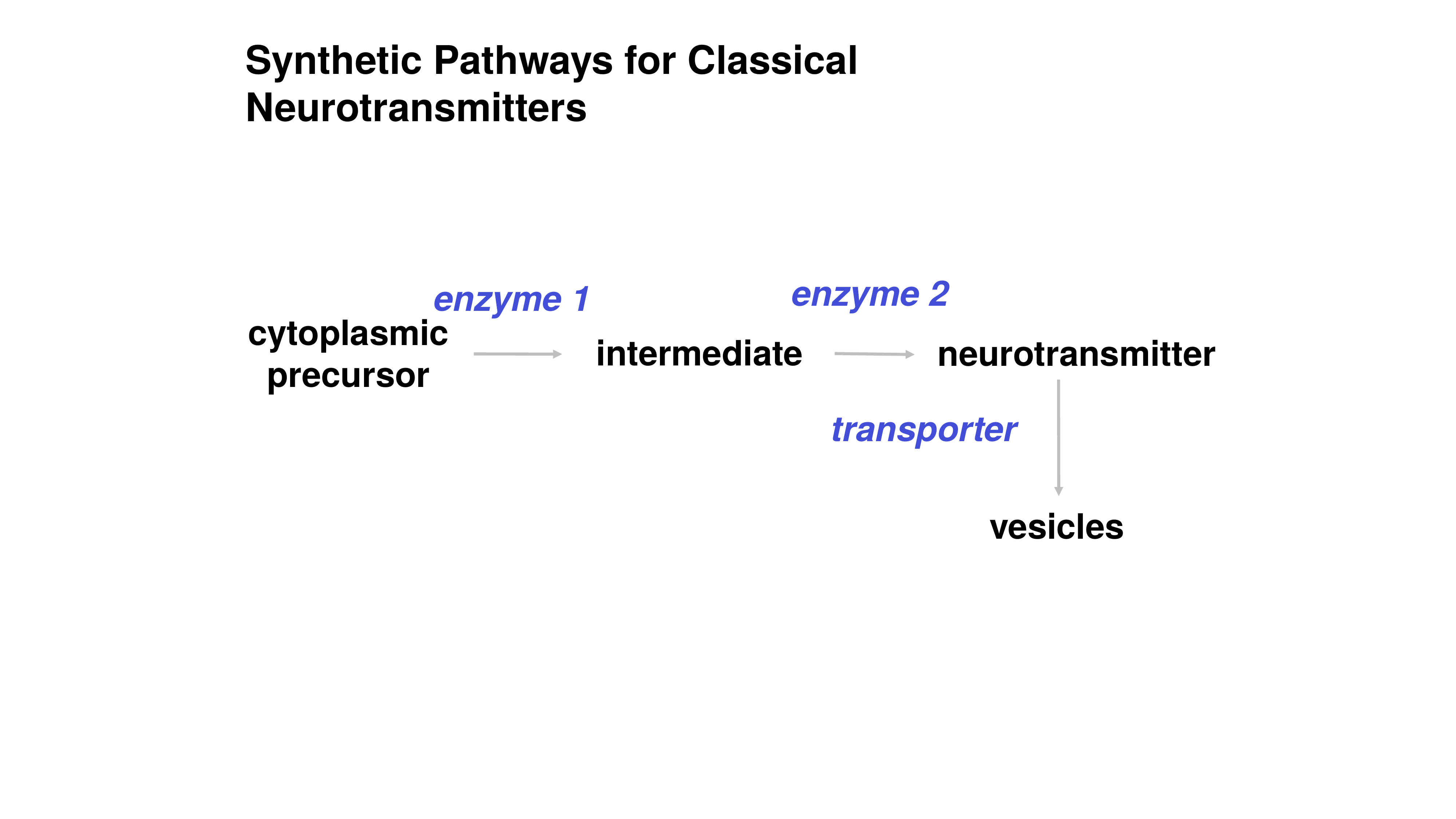

# Synthetic Pathways for Classical Neurotransmitters
enzyme 2
enzyme 1
cytoplasmic
precursor
intermediate
neurotransmitter

transporter
vesicles